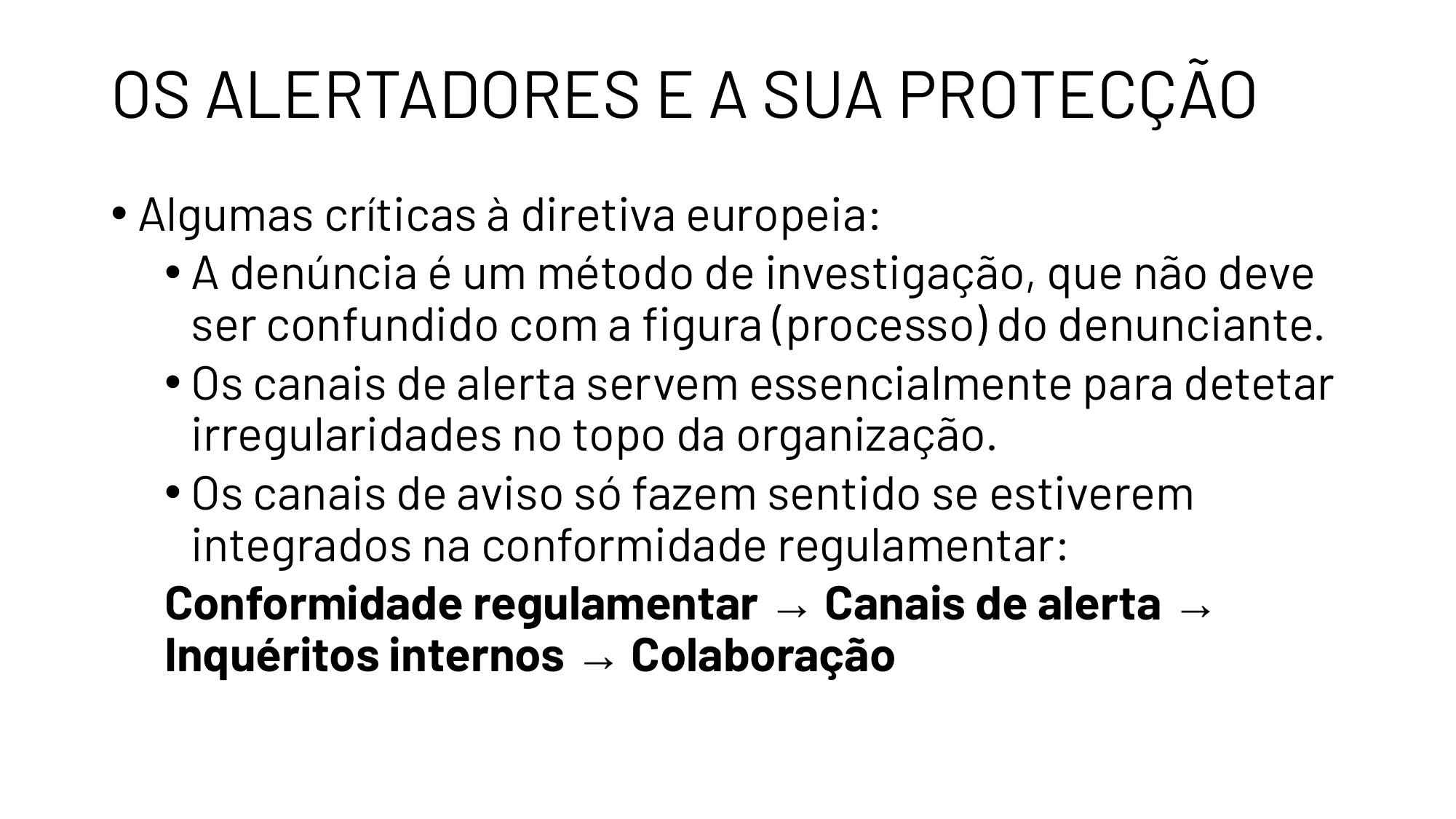

# OS ALERTADORES E A SUA PROTECÇÃO
Algumas críticas à diretiva europeia:
A denúncia é um método de investigação, que não deve ser confundido com a figura (processo) do denunciante.
Os canais de alerta servem essencialmente para detetar irregularidades no topo da organização.
Os canais de aviso só fazem sentido se estiverem integrados na conformidade regulamentar:
Conformidade regulamentar → Canais de alerta → Inquéritos internos → Colaboração